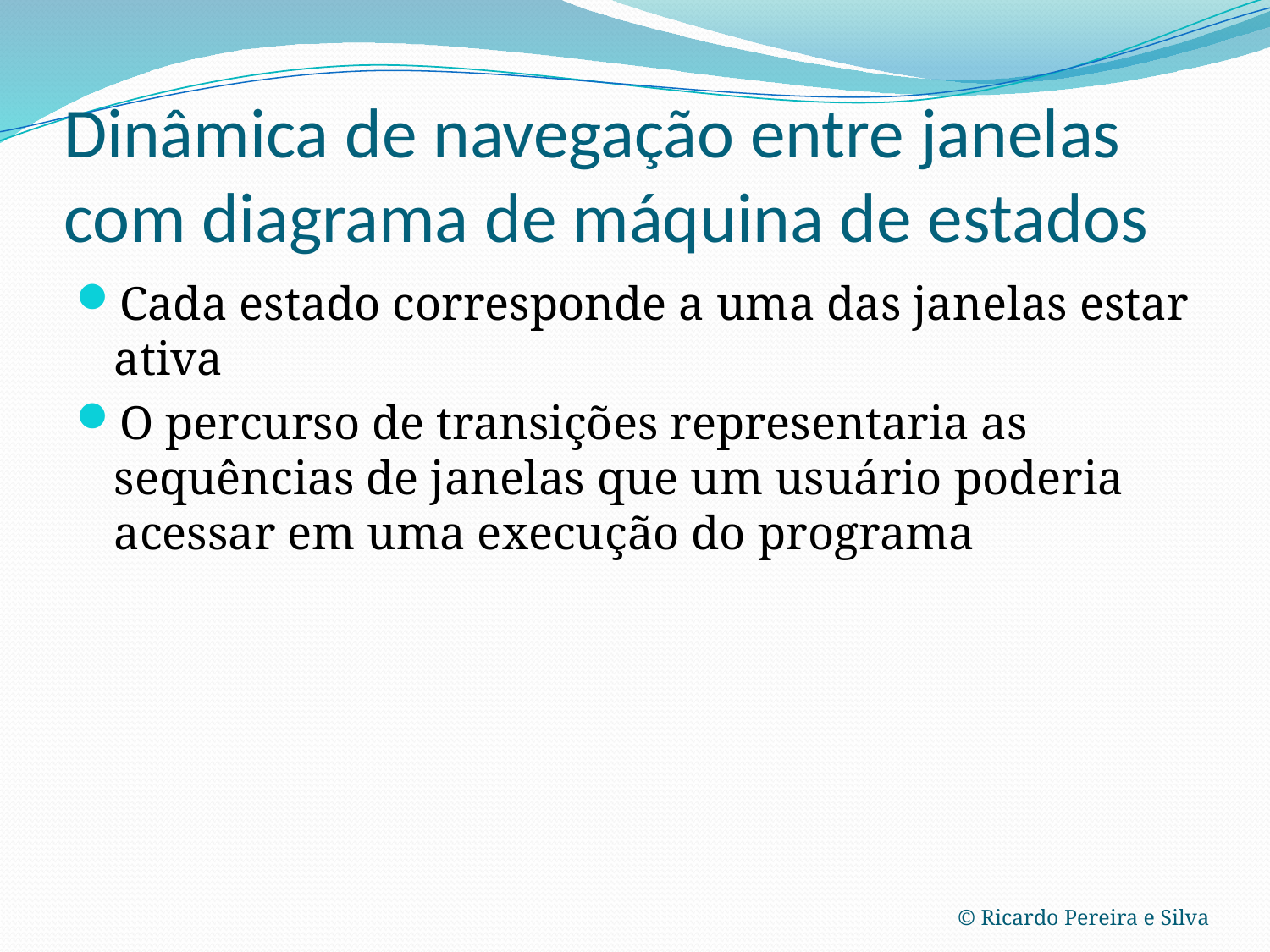

# Dinâmica de navegação entre janelas com diagrama de máquina de estados
Cada estado corresponde a uma das janelas estar ativa
O percurso de transições representaria as sequências de janelas que um usuário poderia acessar em uma execução do programa
© Ricardo Pereira e Silva